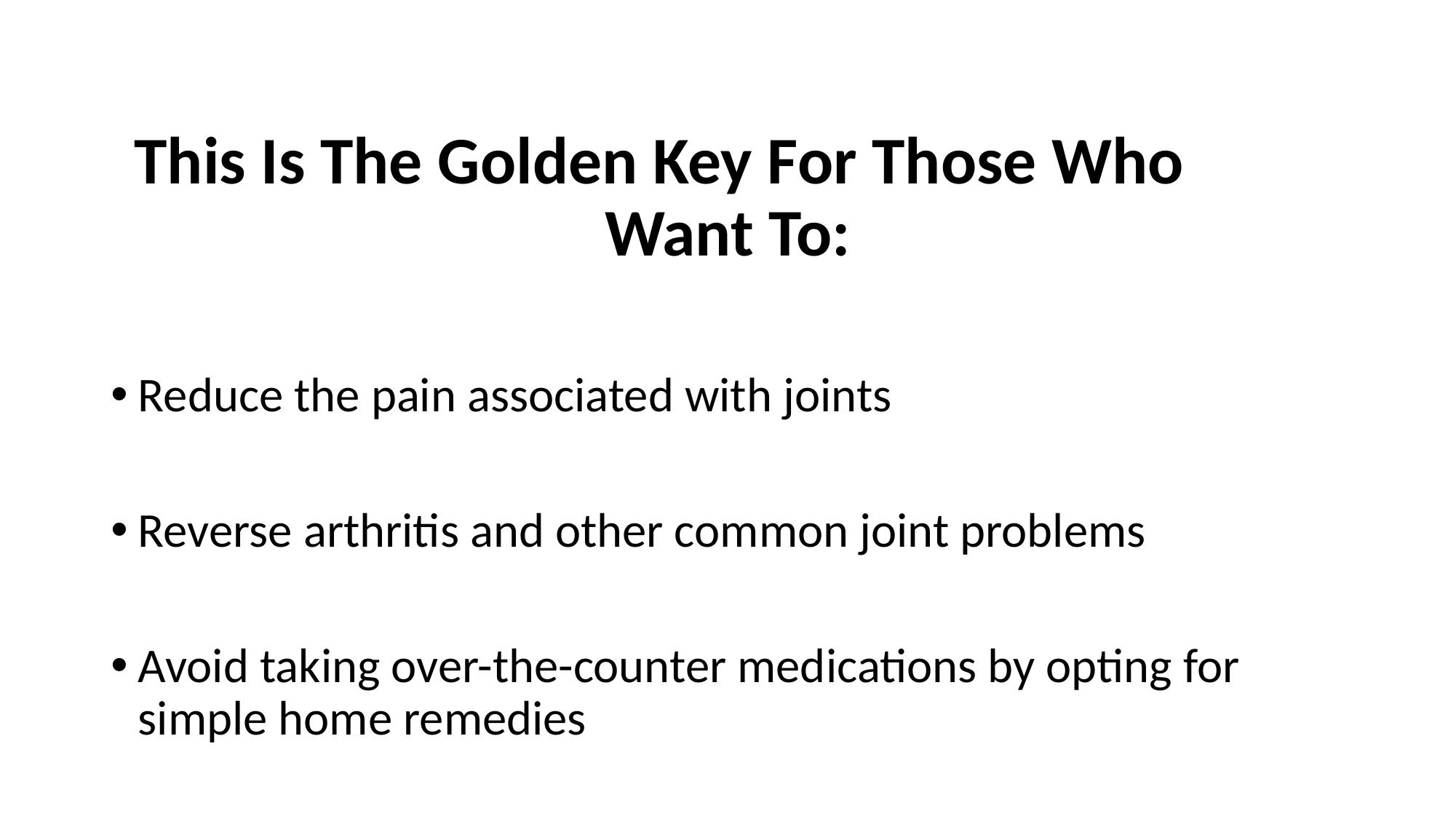

# This Is The Golden Key For Those Who          Want To:
Reduce the pain associated with joints

Reverse arthritis and other common joint problems

Avoid taking over-the-counter medications by opting for simple home remedies